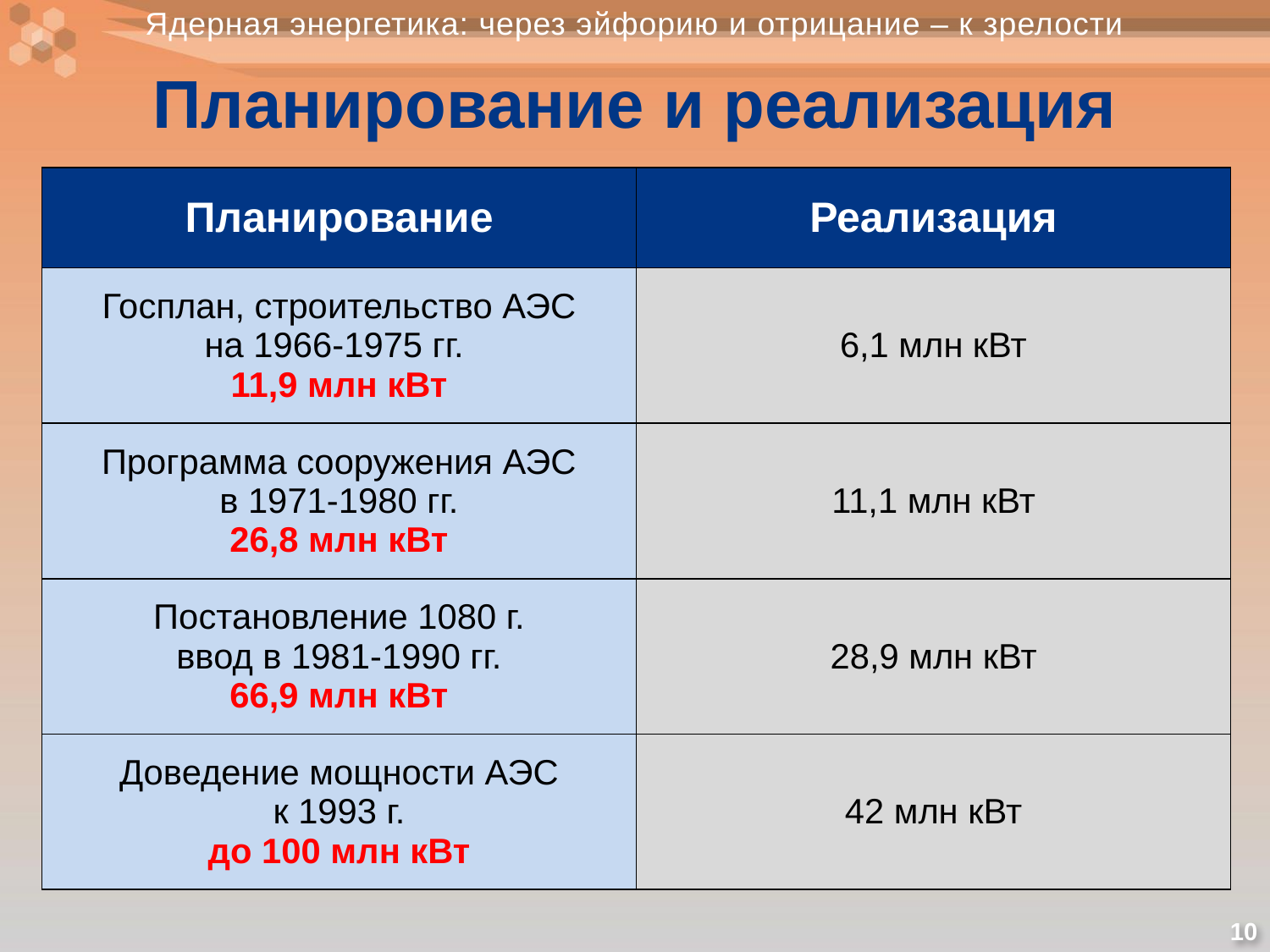

# Планирование и реализация
| Планирование | Реализация |
| --- | --- |
| Госплан, строительство АЭС на 1966-1975 гг. 11,9 млн кВт | 6,1 млн кВт |
| Программа сооружения АЭС в 1971-1980 гг. 26,8 млн кВт | 11,1 млн кВт |
| Постановление 1080 г. ввод в 1981-1990 гг. 66,9 млн кВт | 28,9 млн кВт |
| Доведение мощности АЭС к 1993 г. до 100 млн кВт | 42 млн кВт |